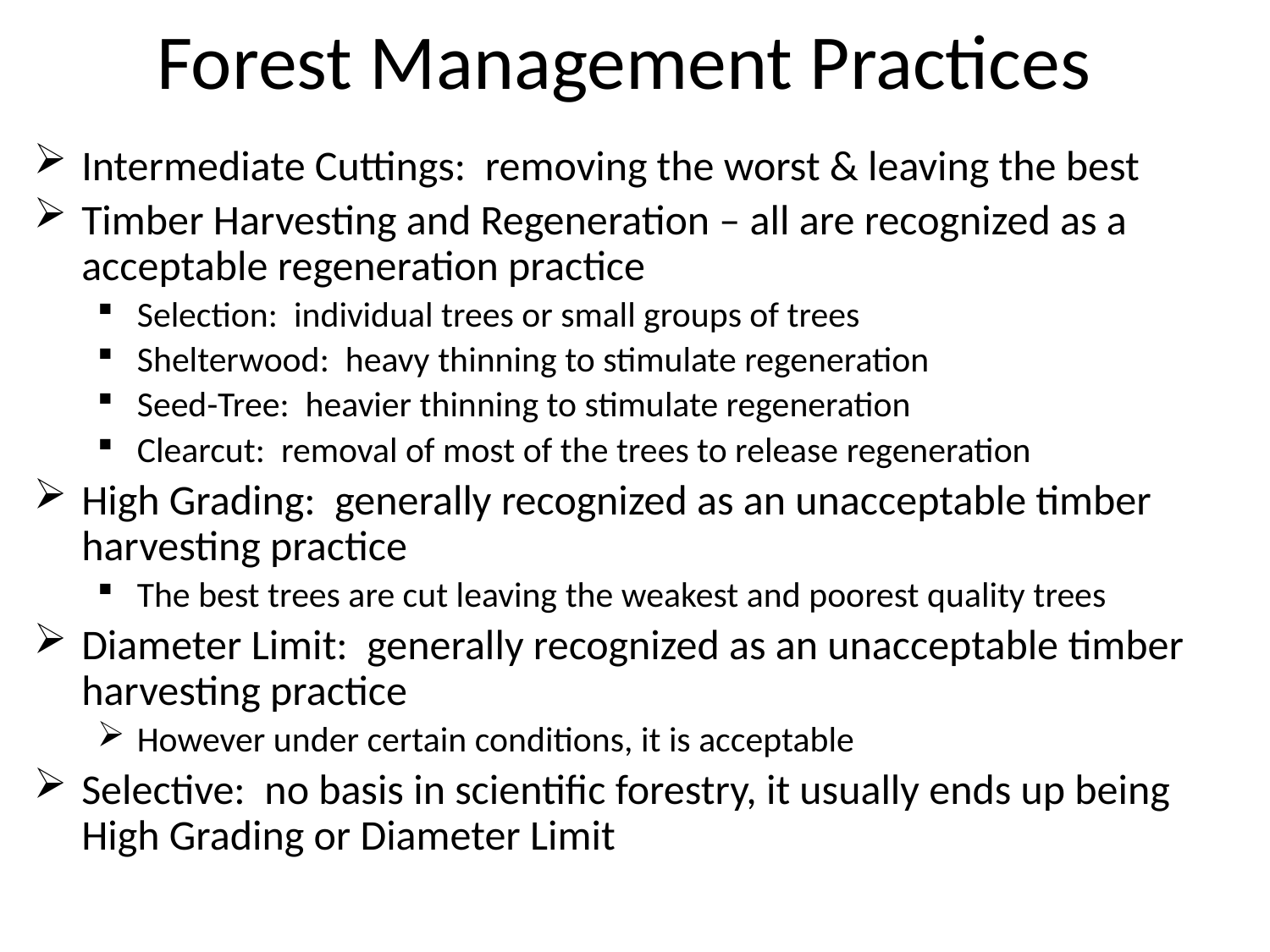

# Forest Management Practices
Intermediate Cuttings:  removing the worst & leaving the best
Timber Harvesting and Regeneration – all are recognized as a acceptable regeneration practice
Selection:  individual trees or small groups of trees
Shelterwood:  heavy thinning to stimulate regeneration
Seed-Tree:  heavier thinning to stimulate regeneration
Clearcut:  removal of most of the trees to release regeneration
High Grading:  generally recognized as an unacceptable timber harvesting practice
The best trees are cut leaving the weakest and poorest quality trees
Diameter Limit:  generally recognized as an unacceptable timber harvesting practice
However under certain conditions, it is acceptable
Selective:  no basis in scientific forestry, it usually ends up being High Grading or Diameter Limit